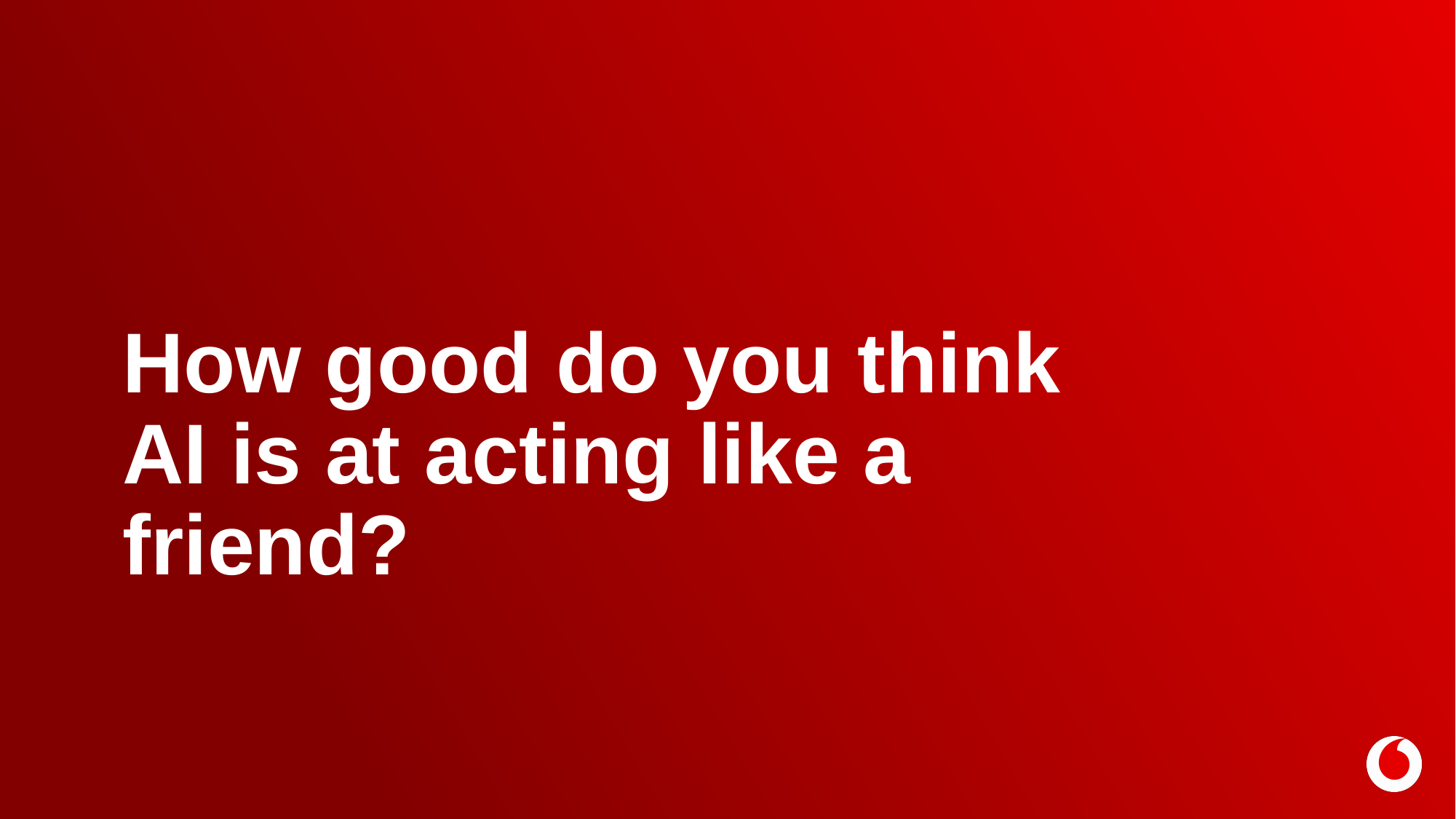

How good do you think AI is at acting like a friend?